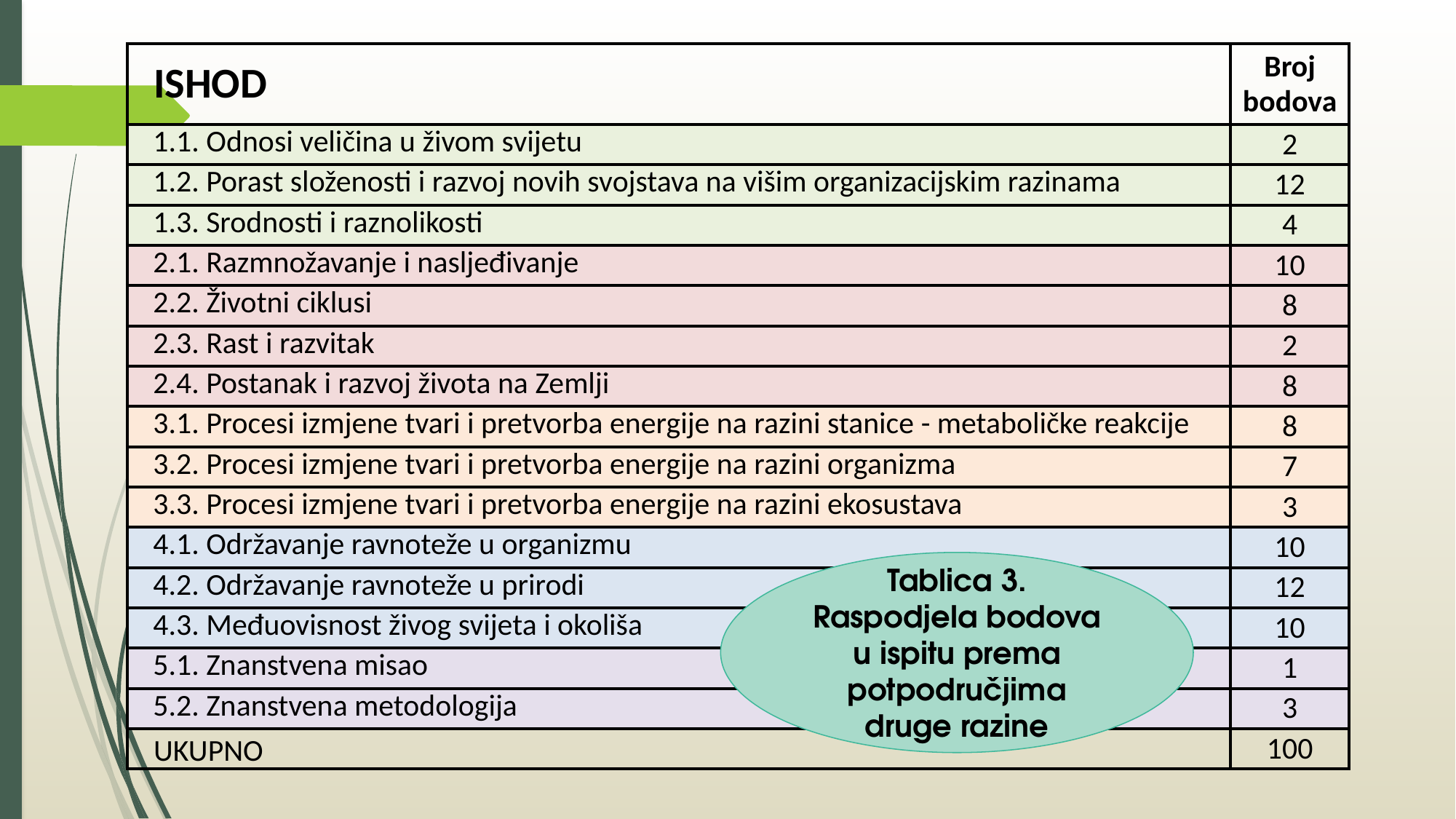

| ISHOD | Broj bodova |
| --- | --- |
| 1.1. Odnosi veličina u živom svijetu | 2 |
| 1.2. Porast složenosti i razvoj novih svojstava na višim organizacijskim razinama | 12 |
| 1.3. Srodnosti i raznolikosti | 4 |
| 2.1. Razmnožavanje i nasljeđivanje | 10 |
| 2.2. Životni ciklusi | 8 |
| 2.3. Rast i razvitak | 2 |
| 2.4. Postanak i razvoj života na Zemlji | 8 |
| 3.1. Procesi izmjene tvari i pretvorba energije na razini stanice - metaboličke reakcije | 8 |
| 3.2. Procesi izmjene tvari i pretvorba energije na razini organizma | 7 |
| 3.3. Procesi izmjene tvari i pretvorba energije na razini ekosustava | 3 |
| 4.1. Održavanje ravnoteže u organizmu | 10 |
| 4.2. Održavanje ravnoteže u prirodi | 12 |
| 4.3. Međuovisnost živog svijeta i okoliša | 10 |
| 5.1. Znanstvena misao | 1 |
| 5.2. Znanstvena metodologija | 3 |
| UKUPNO | 100 |
Tablica 3. Raspodjela bodova u ispitu prema potpodručjima druge razine